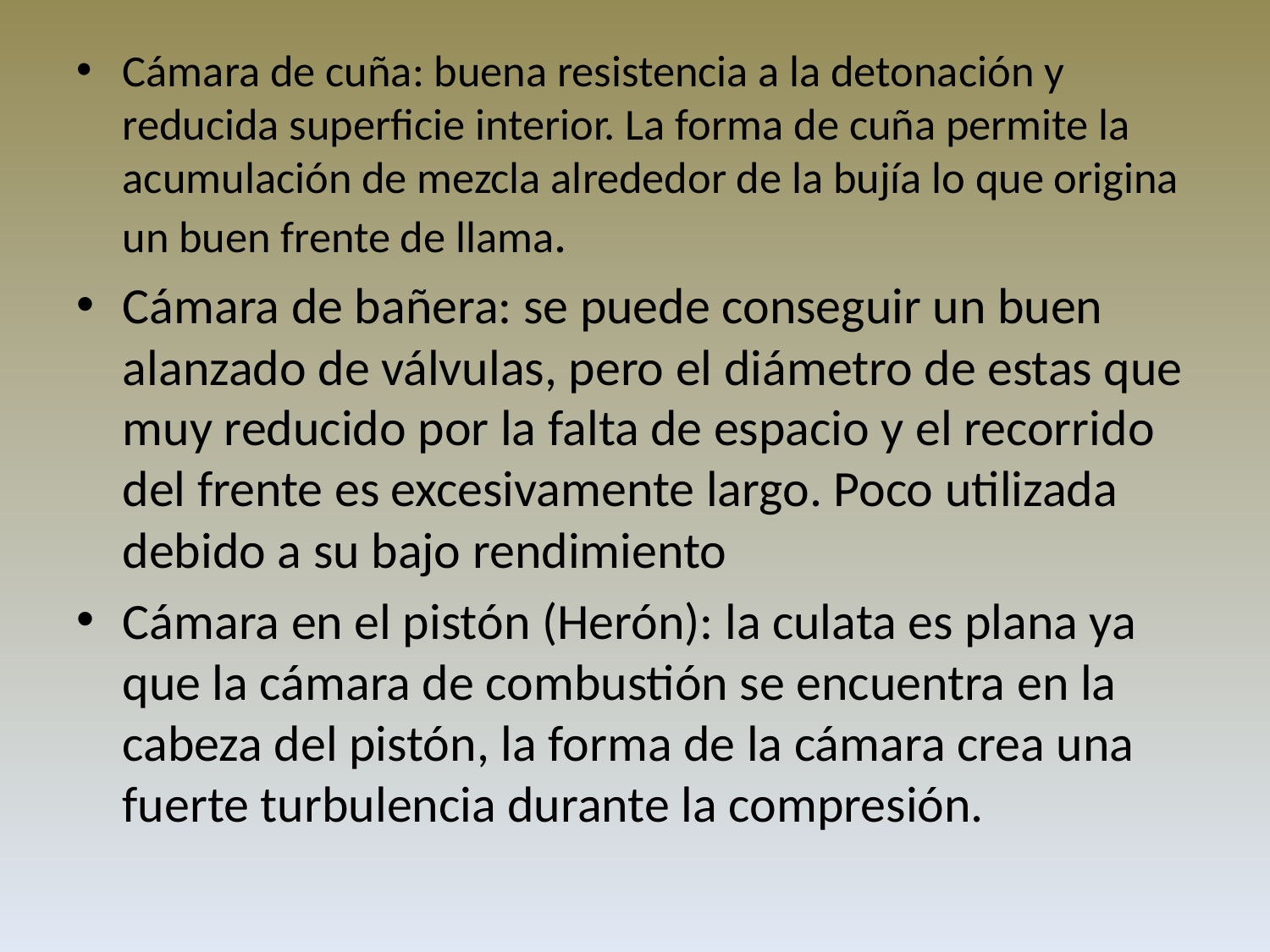

Cámara de cuña: buena resistencia a la detonación y reducida superficie interior. La forma de cuña permite la acumulación de mezcla alrededor de la bujía lo que origina un buen frente de llama.
Cámara de bañera: se puede conseguir un buen alanzado de válvulas, pero el diámetro de estas que muy reducido por la falta de espacio y el recorrido del frente es excesivamente largo. Poco utilizada debido a su bajo rendimiento
Cámara en el pistón (Herón): la culata es plana ya que la cámara de combustión se encuentra en la cabeza del pistón, la forma de la cámara crea una fuerte turbulencia durante la compresión.